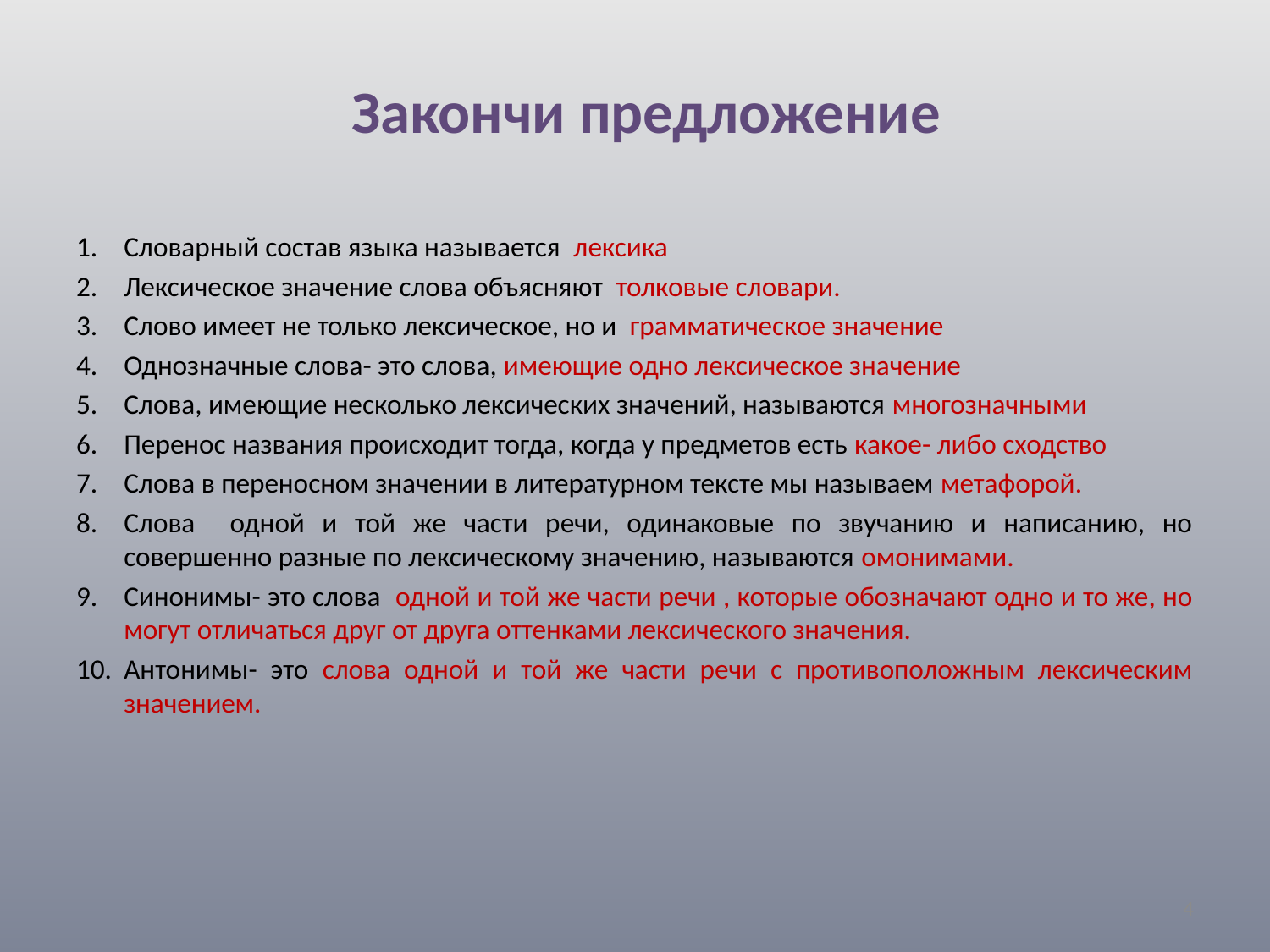

# Закончи предложение
Словарный состав языка называется  лексика
Лексическое значение слова объясняют  толковые словари.
Слово имеет не только лексическое, но и  грамматическое значение
Однозначные слова- это слова, имеющие одно лексическое значение
Слова, имеющие несколько лексических значений, называются многозначными
Перенос названия происходит тогда, когда у предметов есть какое- либо сходство
Слова в переносном значении в литературном тексте мы называем метафорой.
Слова  одной и той же части речи, одинаковые по звучанию и написанию, но совершенно разные по лексическому значению, называются омонимами.
Синонимы- это слова  одной и той же части речи , которые обозначают одно и то же, но могут отличаться друг от друга оттенками лексического значения.
Антонимы- это слова одной и той же части речи с противоположным лексическим значением.

4